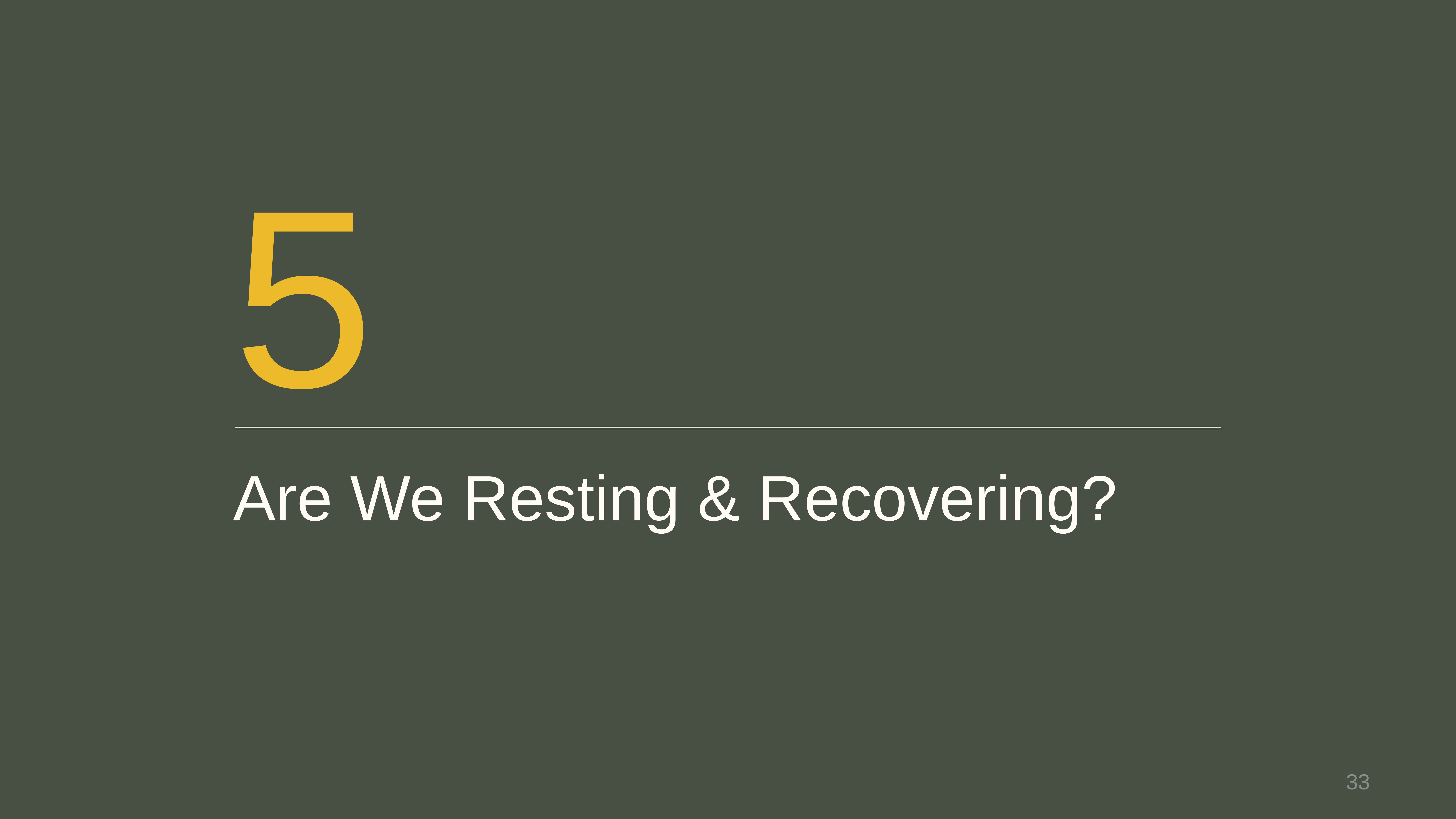

5

Are We Resting & Recovering?
33